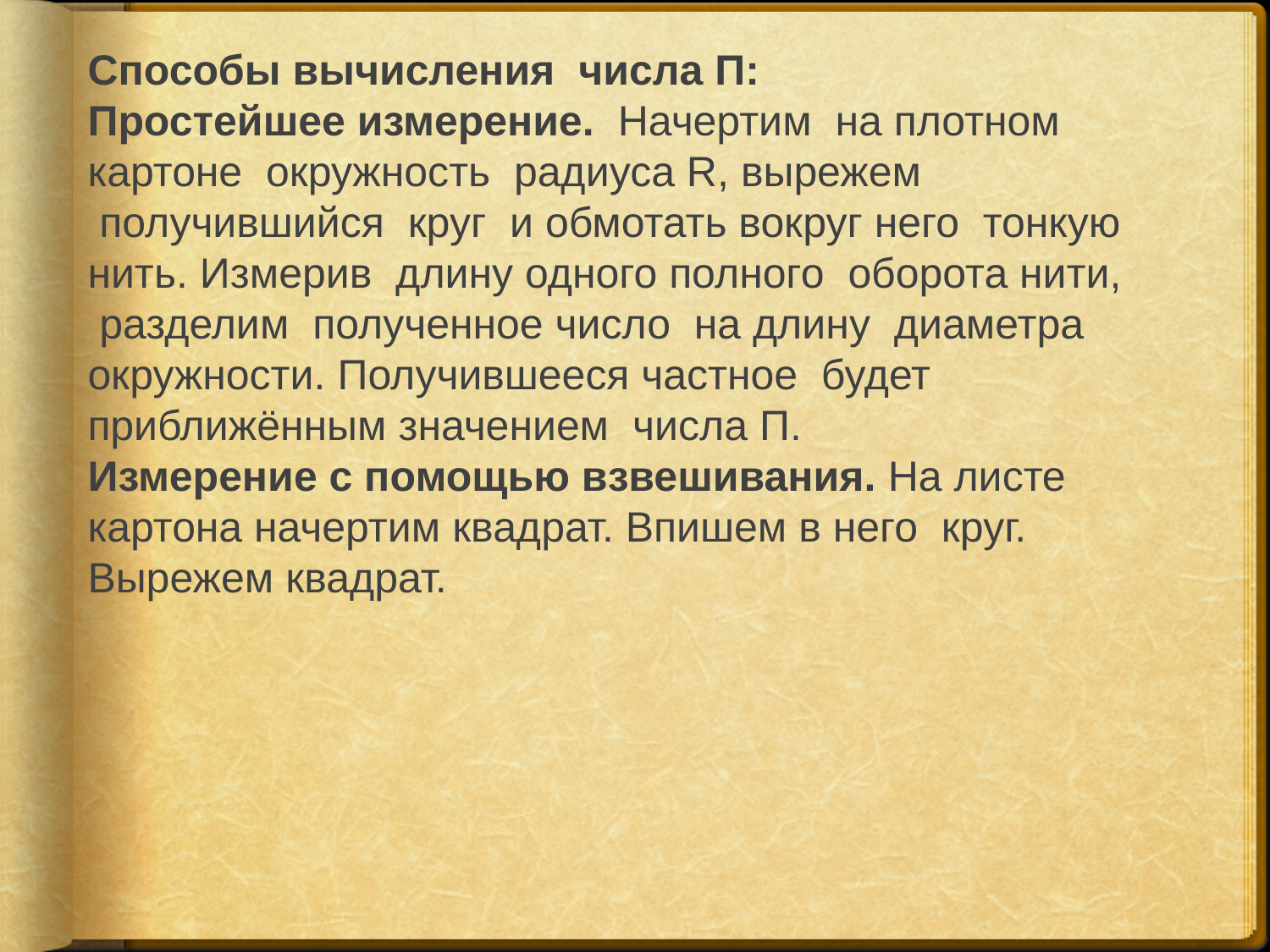

Способы вычисления  числа П:
Простейшее измерение.  Начертим  на плотном картоне  окружность  радиуса R, вырежем  получившийся  круг  и обмотать вокруг него  тонкую нить. Измерив  длину одного полного  оборота нити,  разделим  полученное число  на длину  диаметра окружности. Получившееся частное  будет приближённым значением  числа П.
Измерение с помощью взвешивания. На листе картона начертим квадрат. Впишем в него  круг. Вырежем квадрат.
#